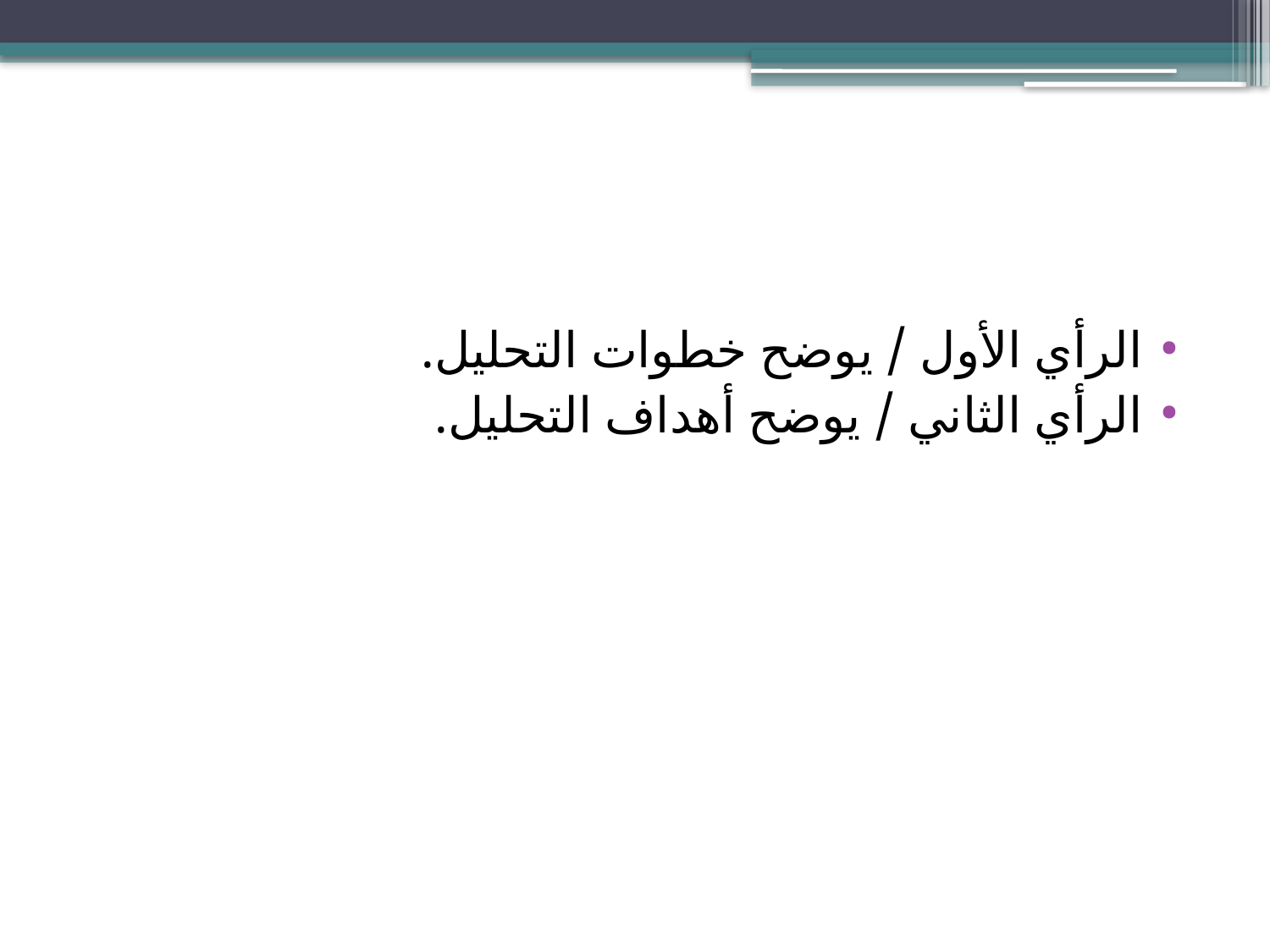

#
الرأي الأول / يوضح خطوات التحليل.
الرأي الثاني / يوضح أهداف التحليل.